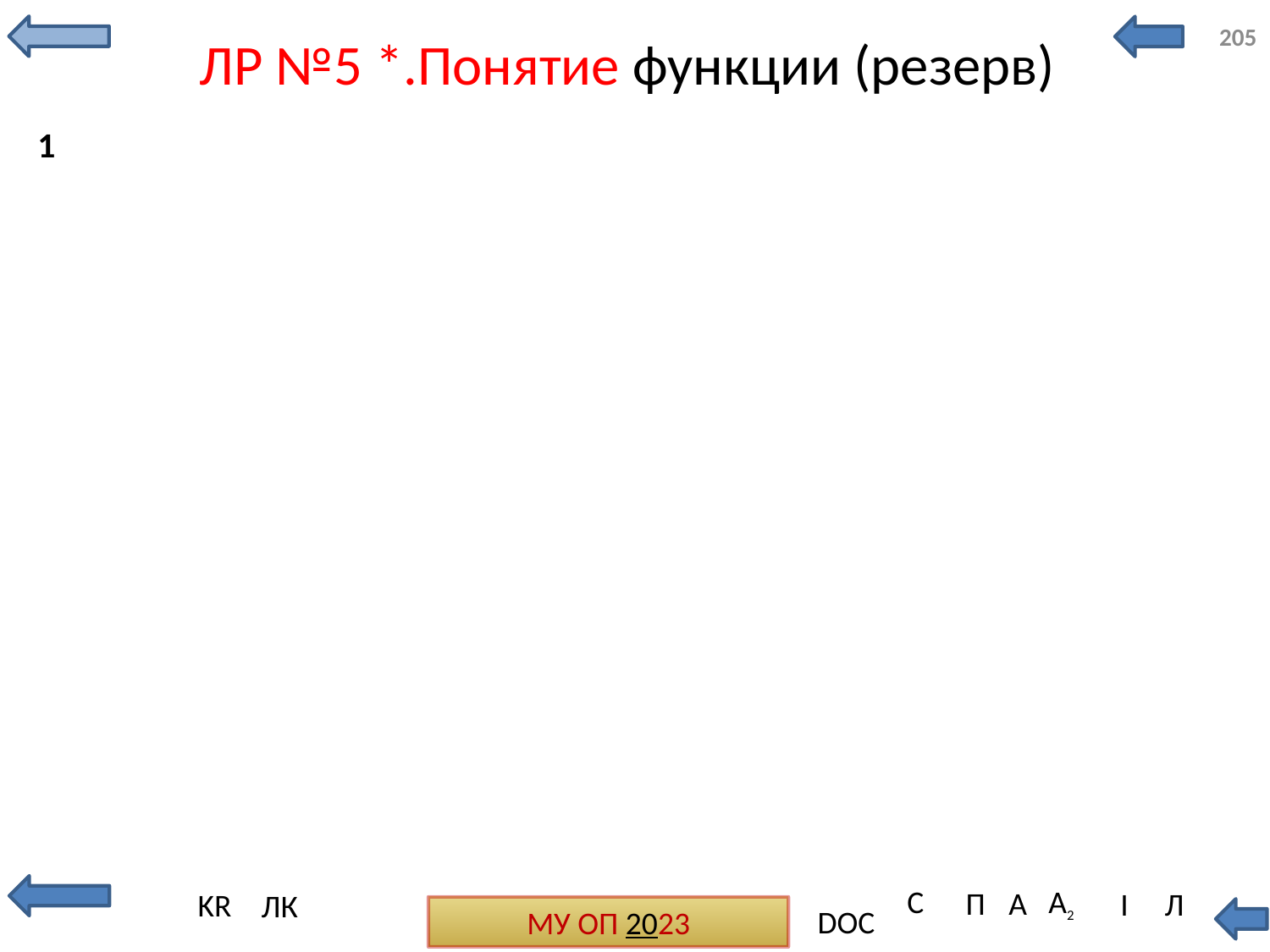

# ЛР №5 *.Понятие функции (резерв)
205
1